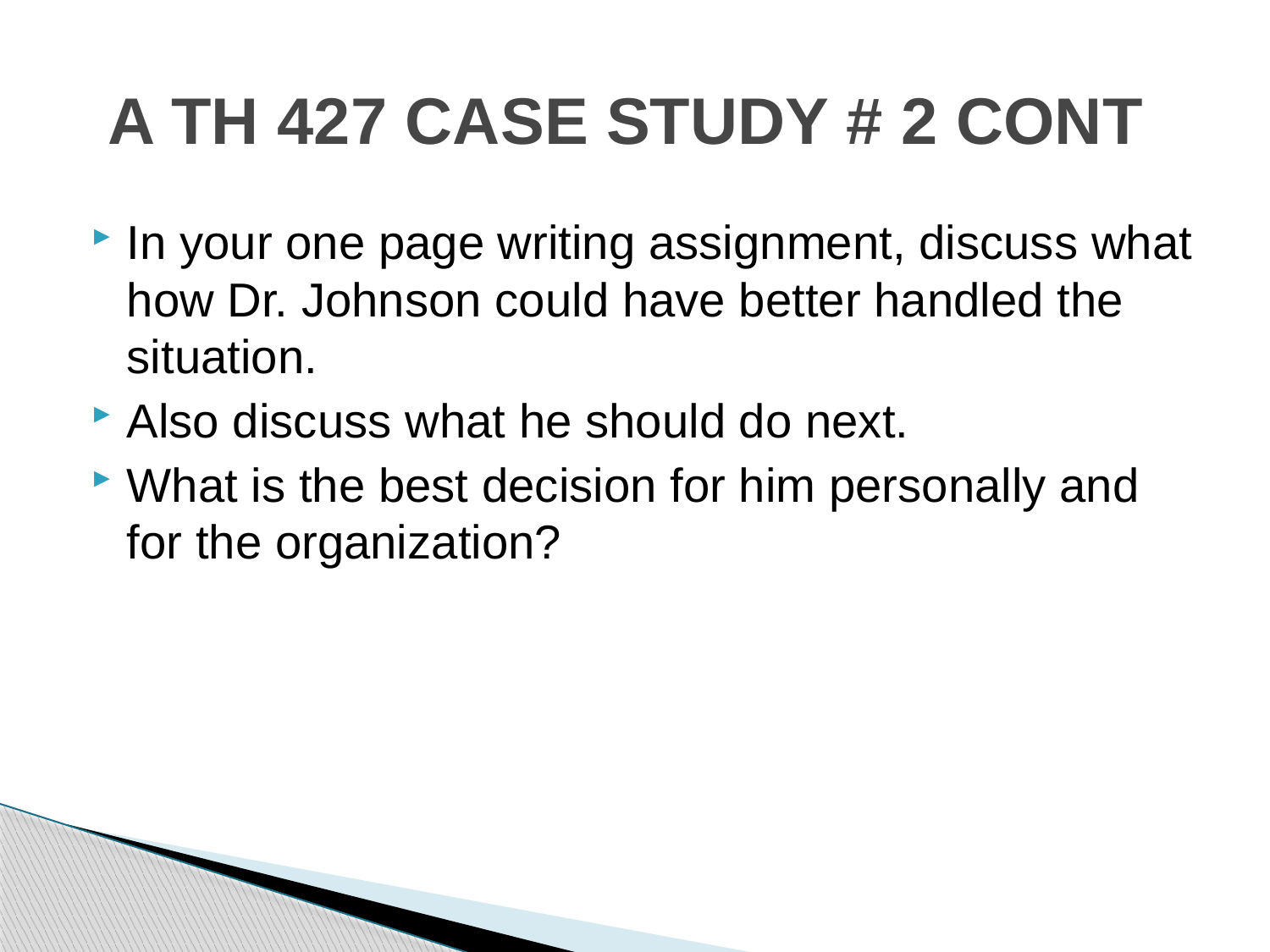

# A TH 427 CASE STUDY # 2 CONT
In your one page writing assignment, discuss what how Dr. Johnson could have better handled the situation.
Also discuss what he should do next.
What is the best decision for him personally and for the organization?